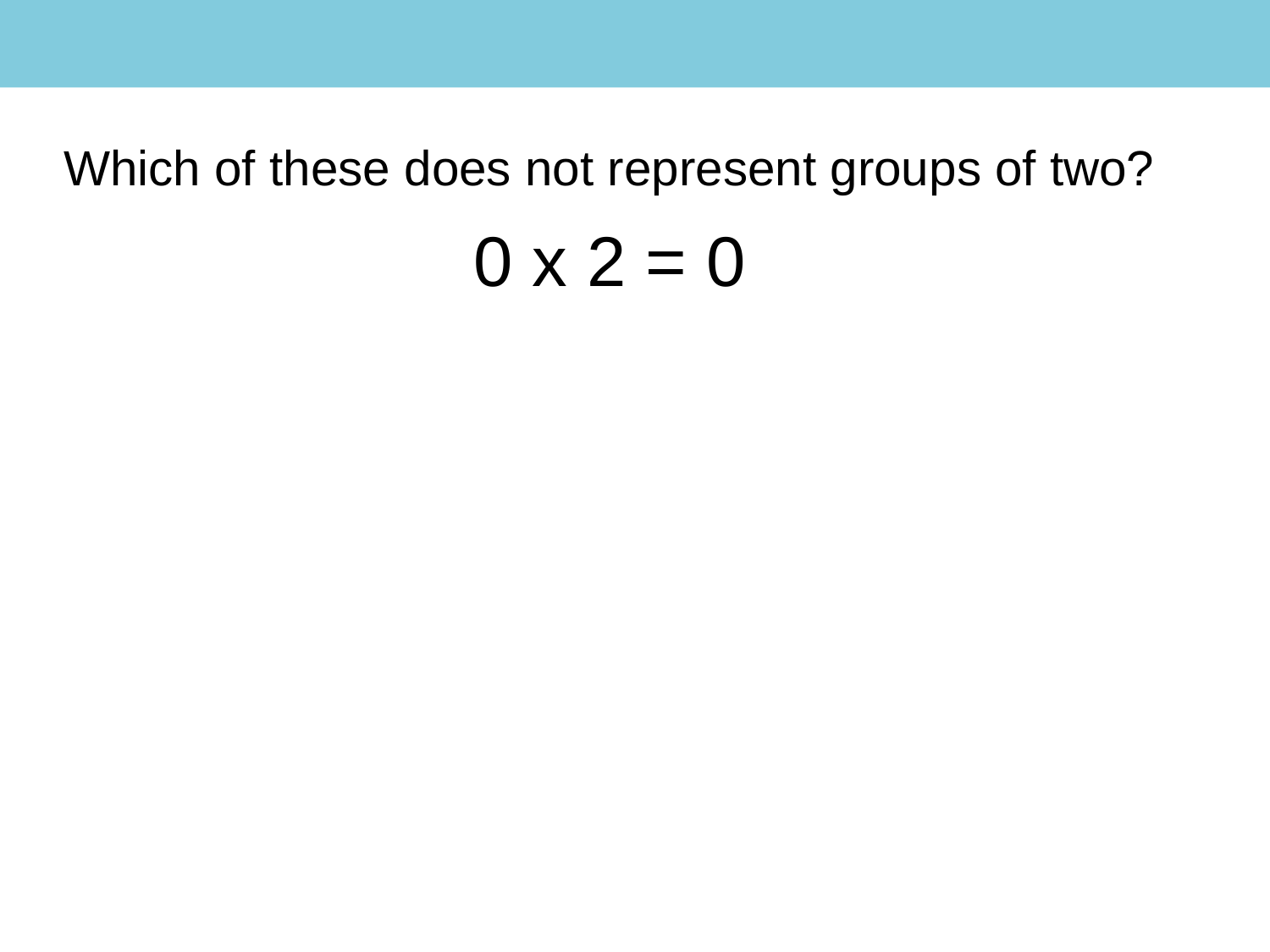

Which of these does not represent groups of two?
 0 x 2 = 0